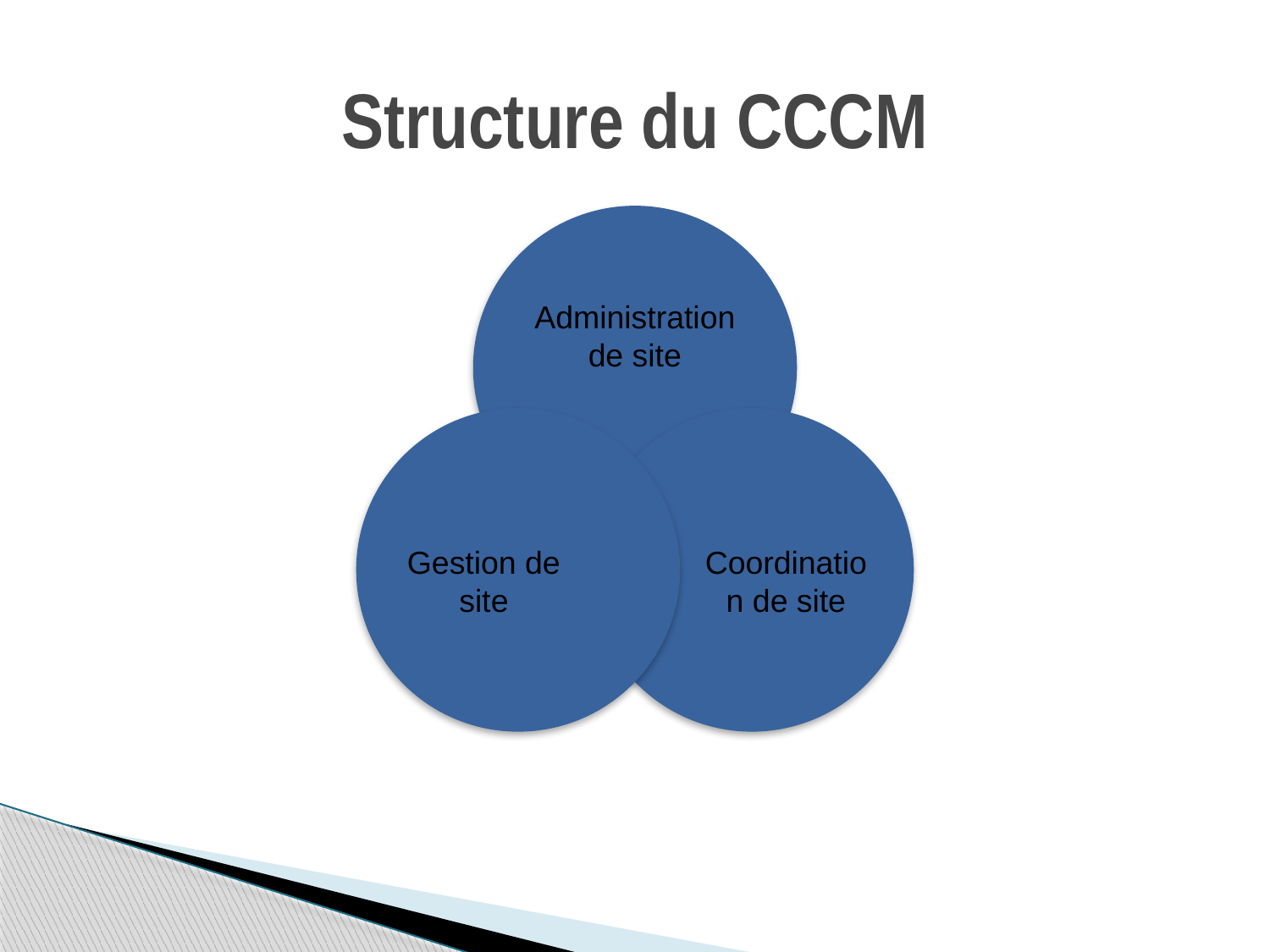

# Structure du CCCM

Administration de site
Coordination de site
Gestion de site